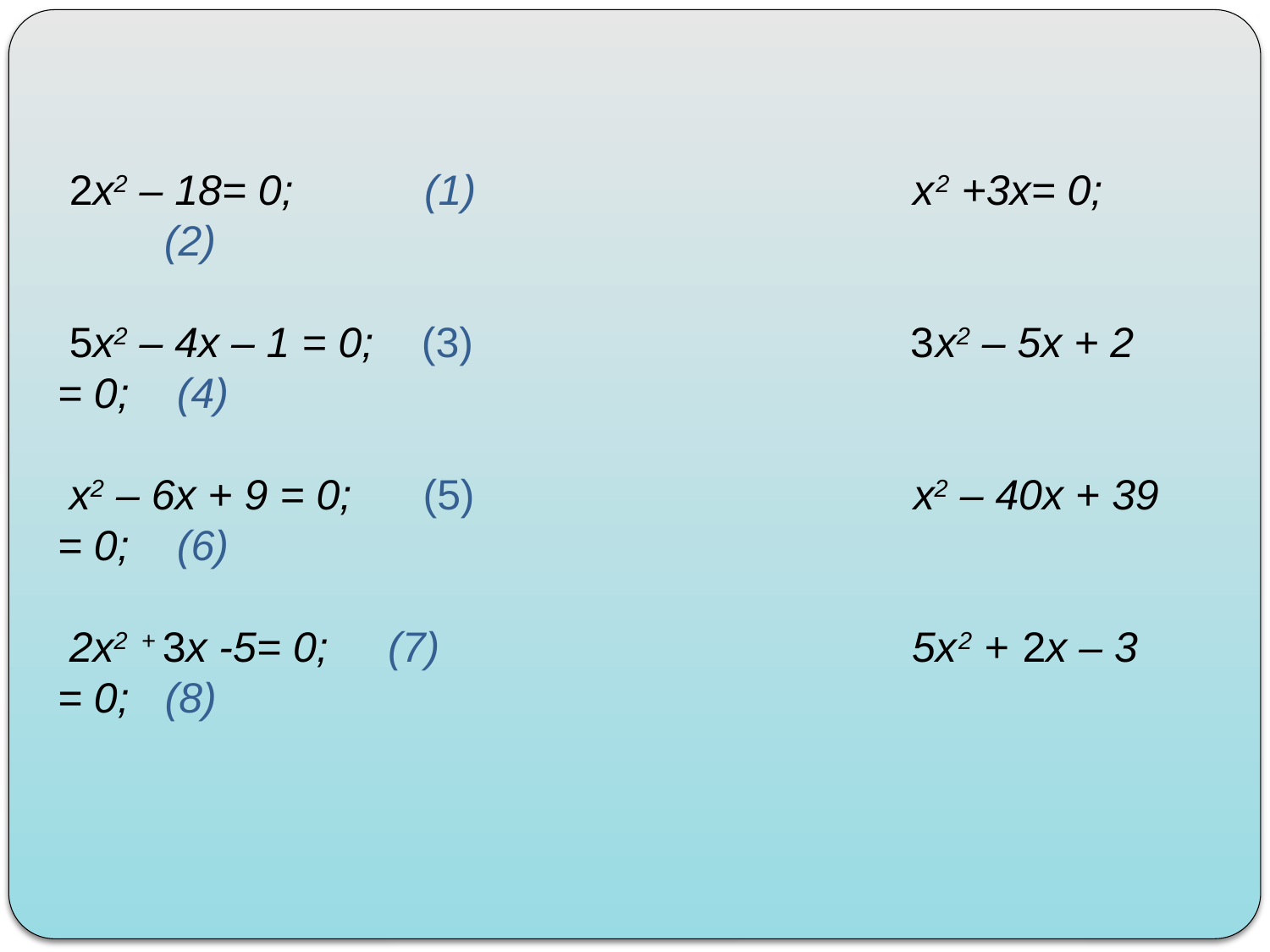

#

 2х2 – 18= 0;           (1)                                     х2 +3х= 0;               (2)

 5х2 – 4х – 1 = 0;    (3)                                     3х2 – 5х + 2 = 0;    (4)

 х2 – 6х + 9 = 0;      (5)                                     х2 – 40х + 39 = 0;    (6)

 2х2  + 3х -5= 0;     (7)                                        5х2 +  2х – 3 = 0;   (8)